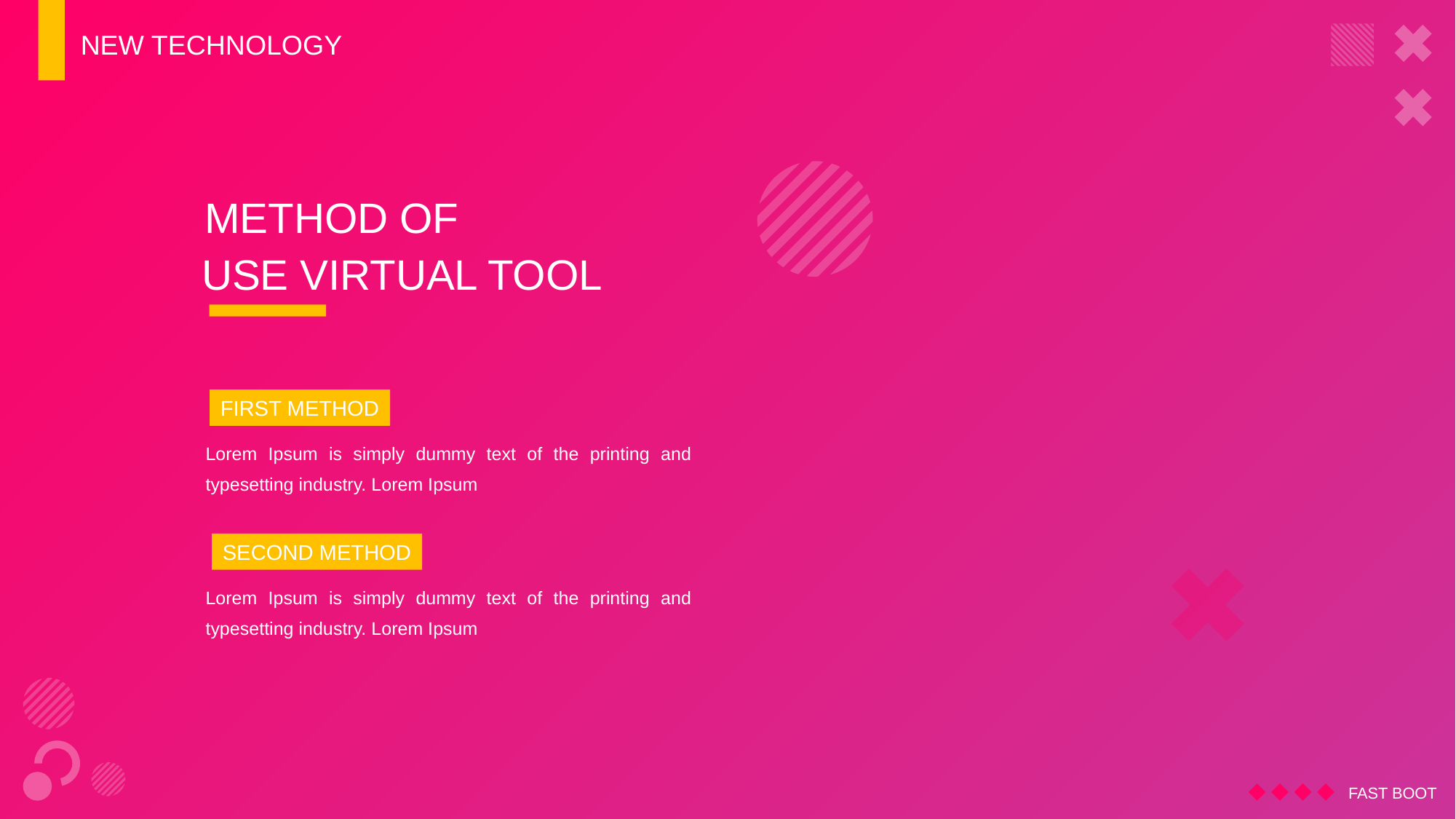

NEW TECHNOLOGY

METHOD OF
USE VIRTUAL TOOL

FIRST METHOD
Lorem Ipsum is simply dummy text of the printing and typesetting industry. Lorem Ipsum
SECOND METHOD

Lorem Ipsum is simply dummy text of the printing and typesetting industry. Lorem Ipsum

FAST BOOT